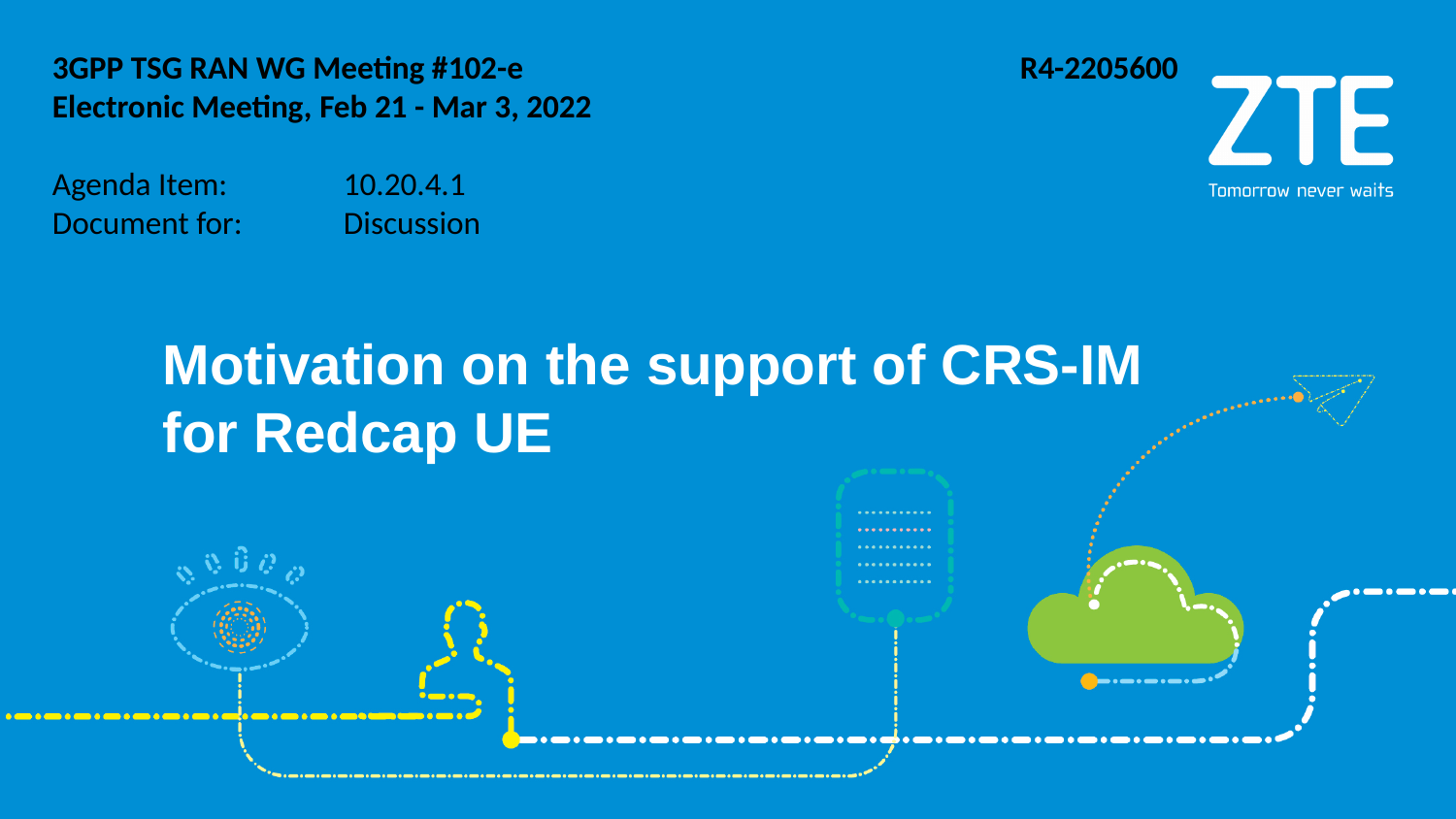

R4-2205600
3GPP TSG RAN WG Meeting #102-e
Electronic Meeting, Feb 21 - Mar 3, 2022

Agenda Item:	10.20.4.1
Document for:	Discussion
# Motivation on the support of CRS-IM for Redcap UE